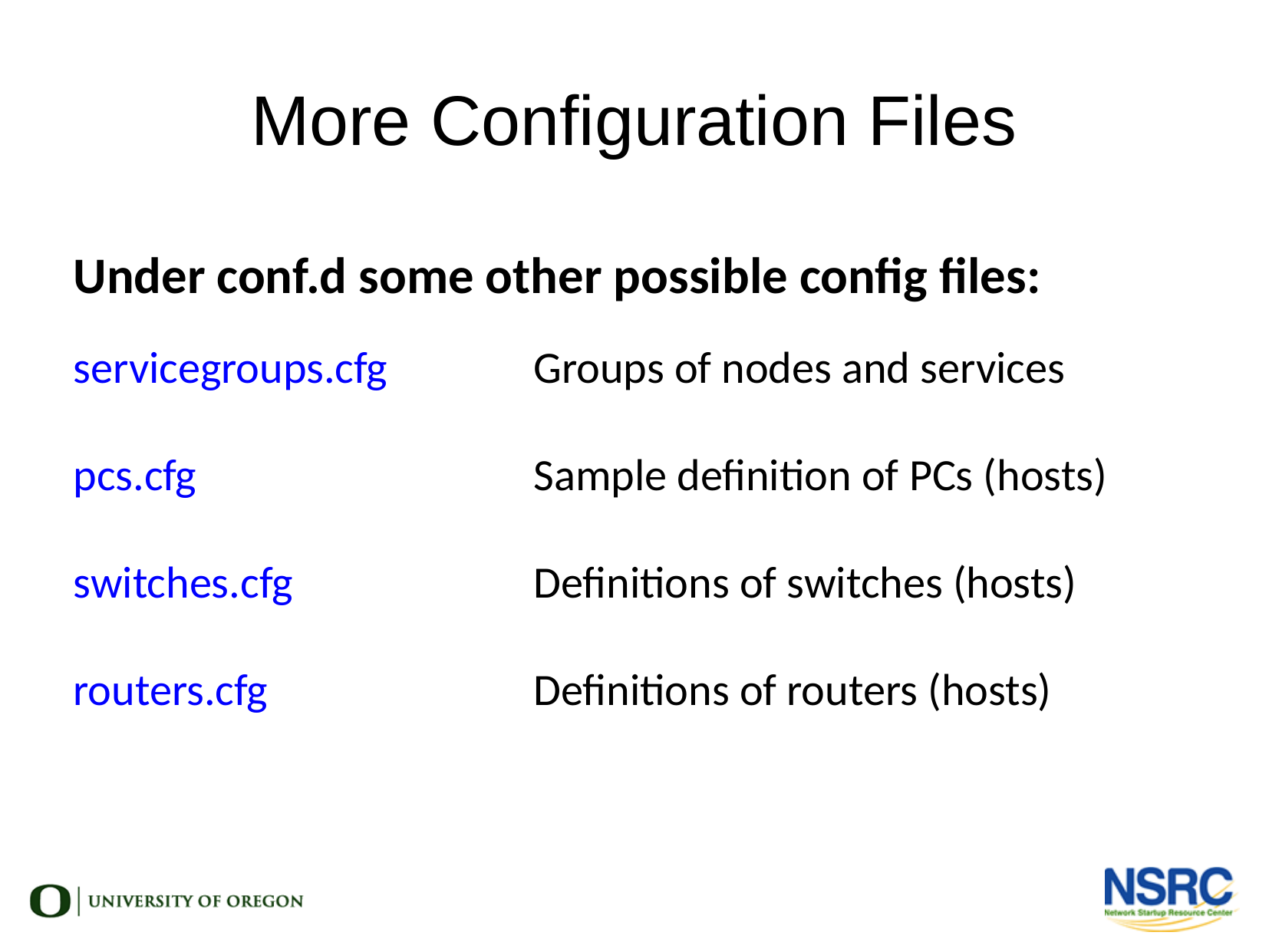

More Configuration Files
Under conf.d some other possible config files:
servicegroups.cfg 		Groups of nodes and services

pcs.cfg			Sample definition of PCs (hosts)

switches.cfg			Definitions of switches (hosts)

routers.cfg			Definitions of routers (hosts)